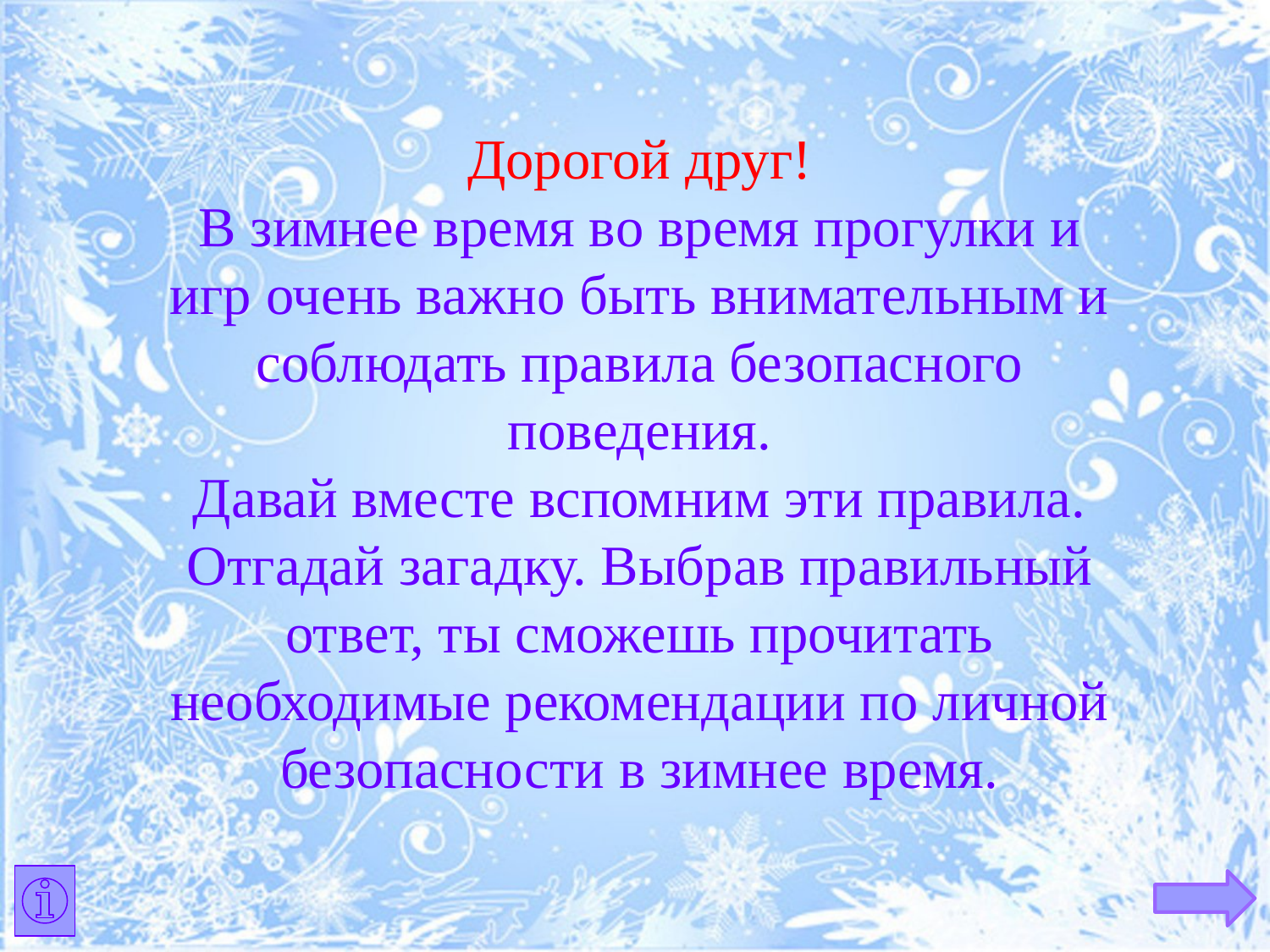

Дорогой друг!
В зимнее время во время прогулки и игр очень важно быть внимательным и соблюдать правила безопасного поведения.
Давай вместе вспомним эти правила.
Отгадай загадку. Выбрав правильный ответ, ты сможешь прочитать необходимые рекомендации по личной безопасности в зимнее время.